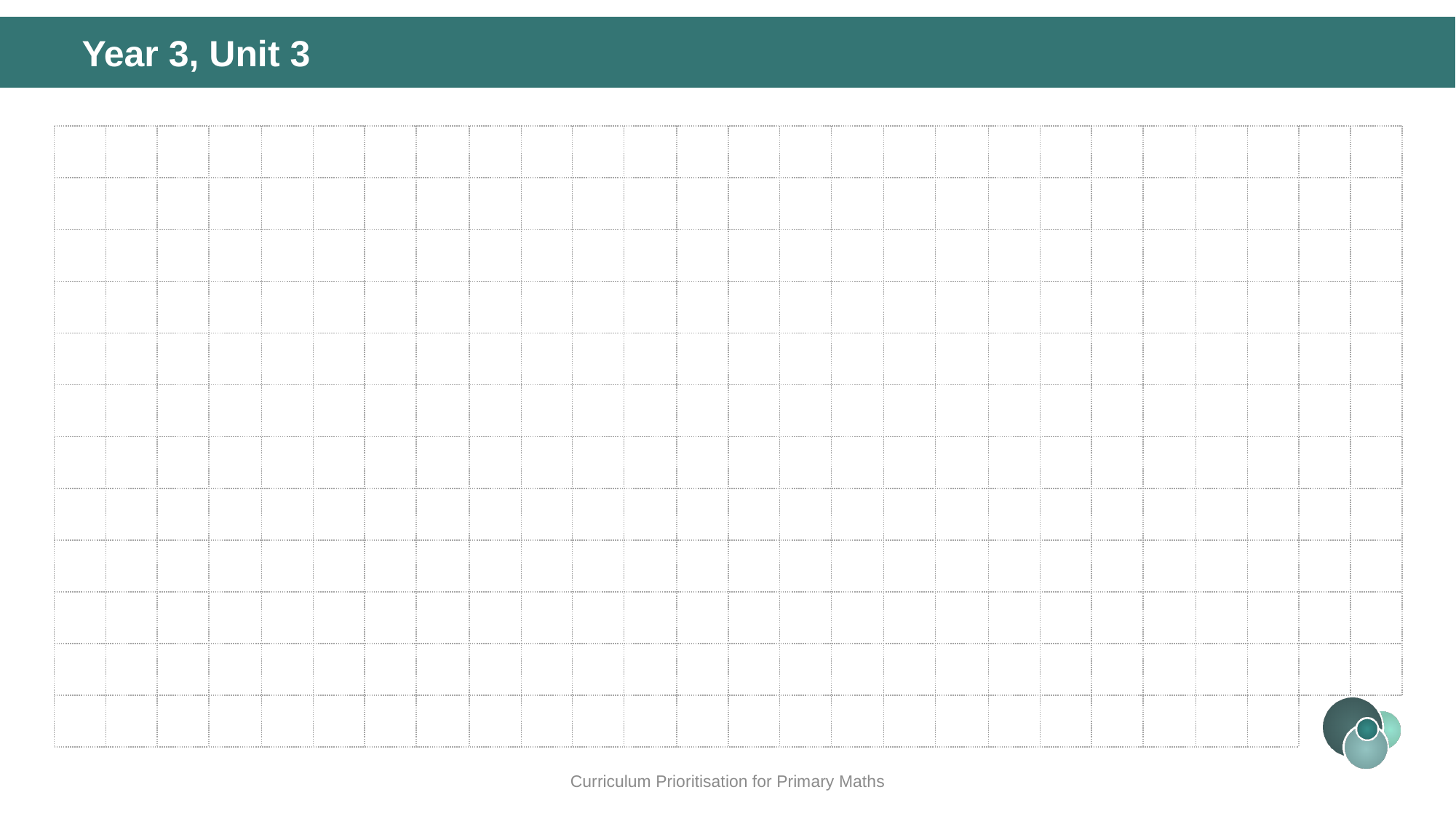

# Year 3, Unit 3
Curriculum Prioritisation for Primary Maths